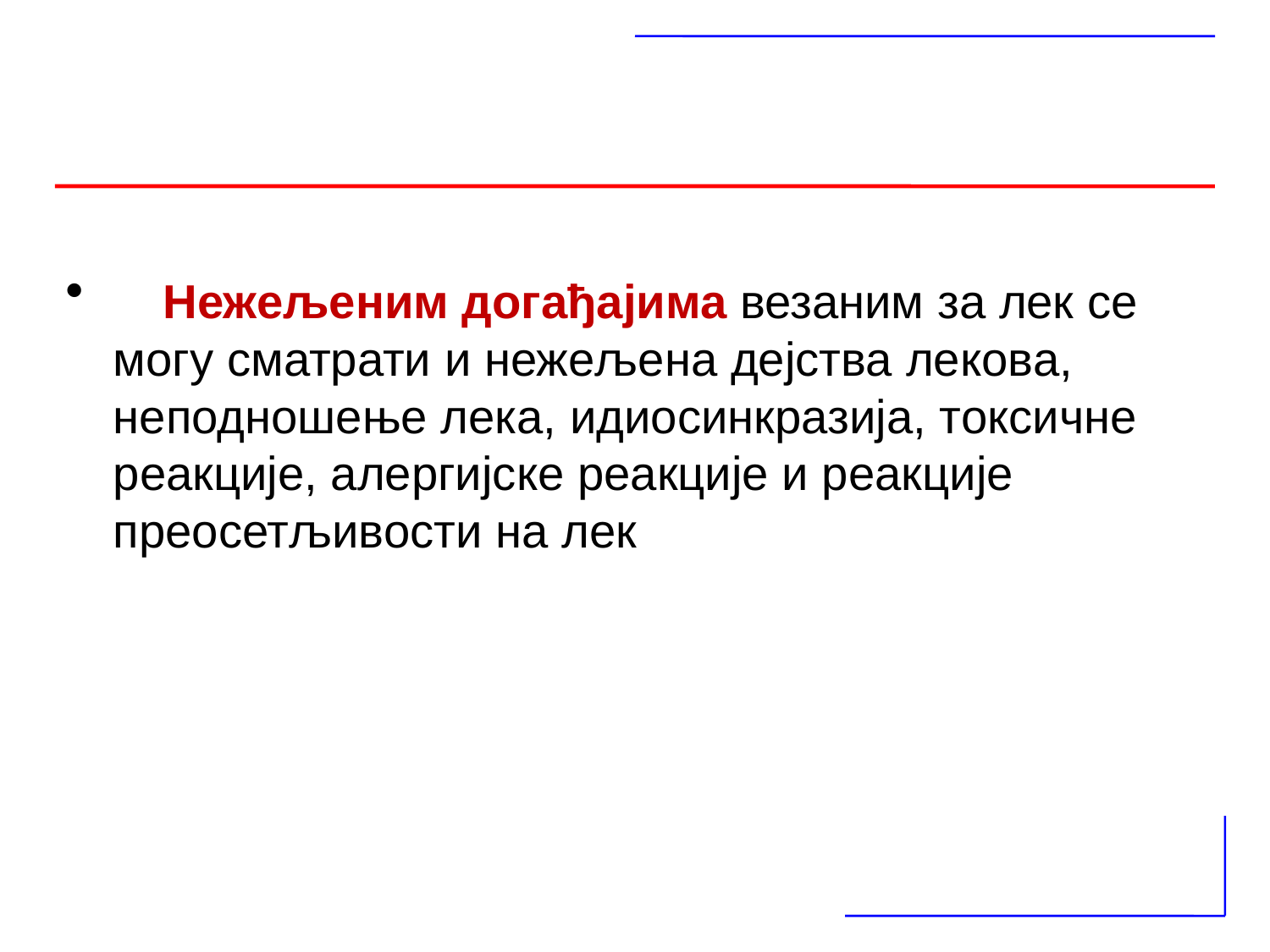

Нежељеним догађајима везаним за лек се могу сматрати и нежељена дејства лекова, неподношење лека, идиосинкразија, токсичне реакције, алергијске реакције и реакције преосетљивости на лек